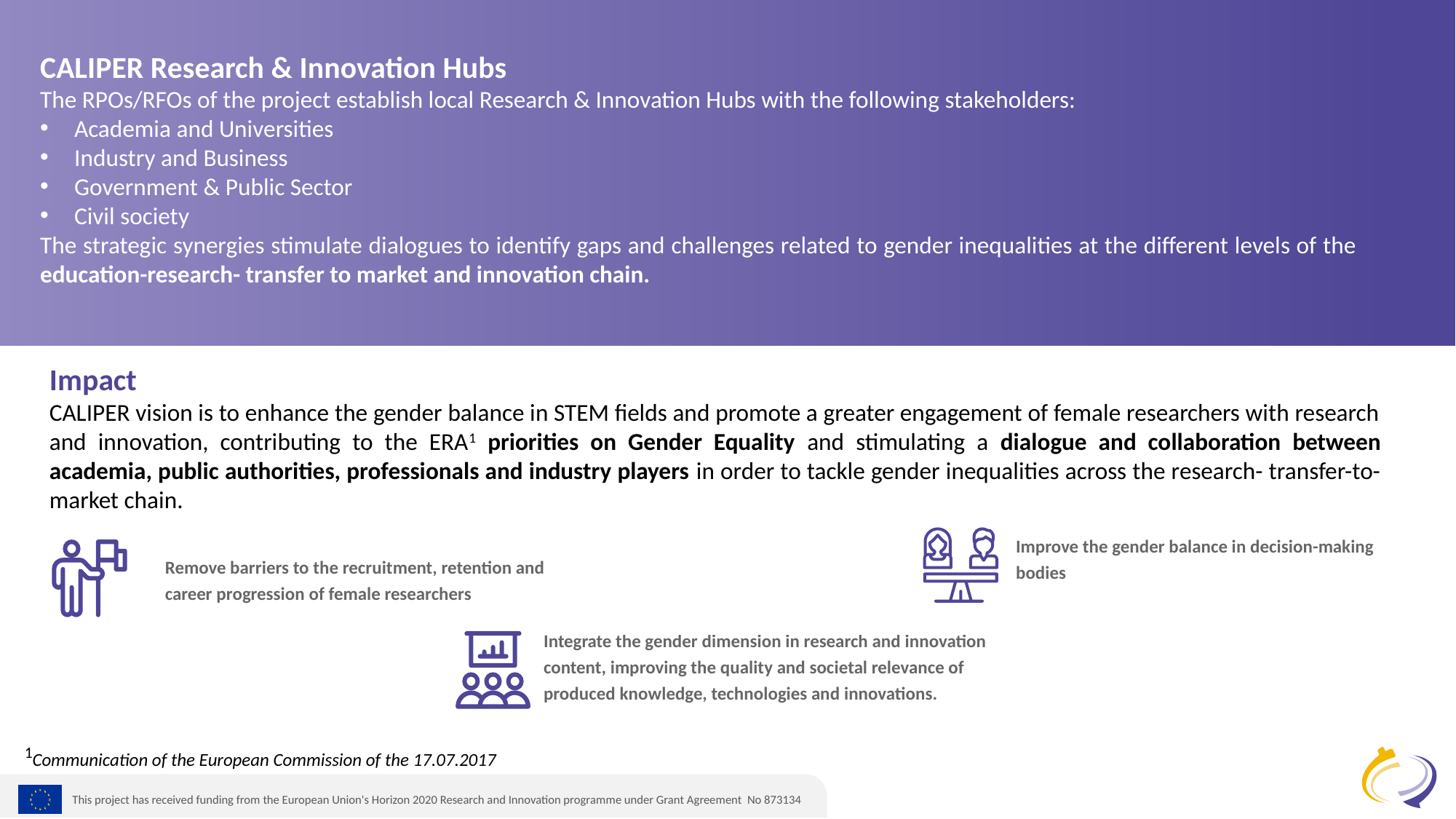

CALIPER Research & Innovation Hubs
The RPOs/RFOs of the project establish local Research & Innovation Hubs with the following stakeholders:
Academia and Universities
Industry and Business
Government & Public Sector
Civil society
The strategic synergies stimulate dialogues to identify gaps and challenges related to gender inequalities at the different levels of the education-research- transfer to market and innovation chain.
Impact
CALIPER vision is to enhance the gender balance in STEM fields and promote a greater engagement of female researchers with research and innovation, contributing to the ERA1 priorities on Gender Equality and stimulating a dialogue and collaboration between academia, public authorities, professionals and industry players in order to tackle gender inequalities across the research- transfer-to-market chain.

Improve the gender balance in decision-making bodies

Remove barriers to the recruitment, retention and career progression of female researchers
Integrate the gender dimension in research and innovation content, improving the quality and societal relevance of produced knowledge, technologies and innovations.

1Communication of the European Commission of the 17.07.2017